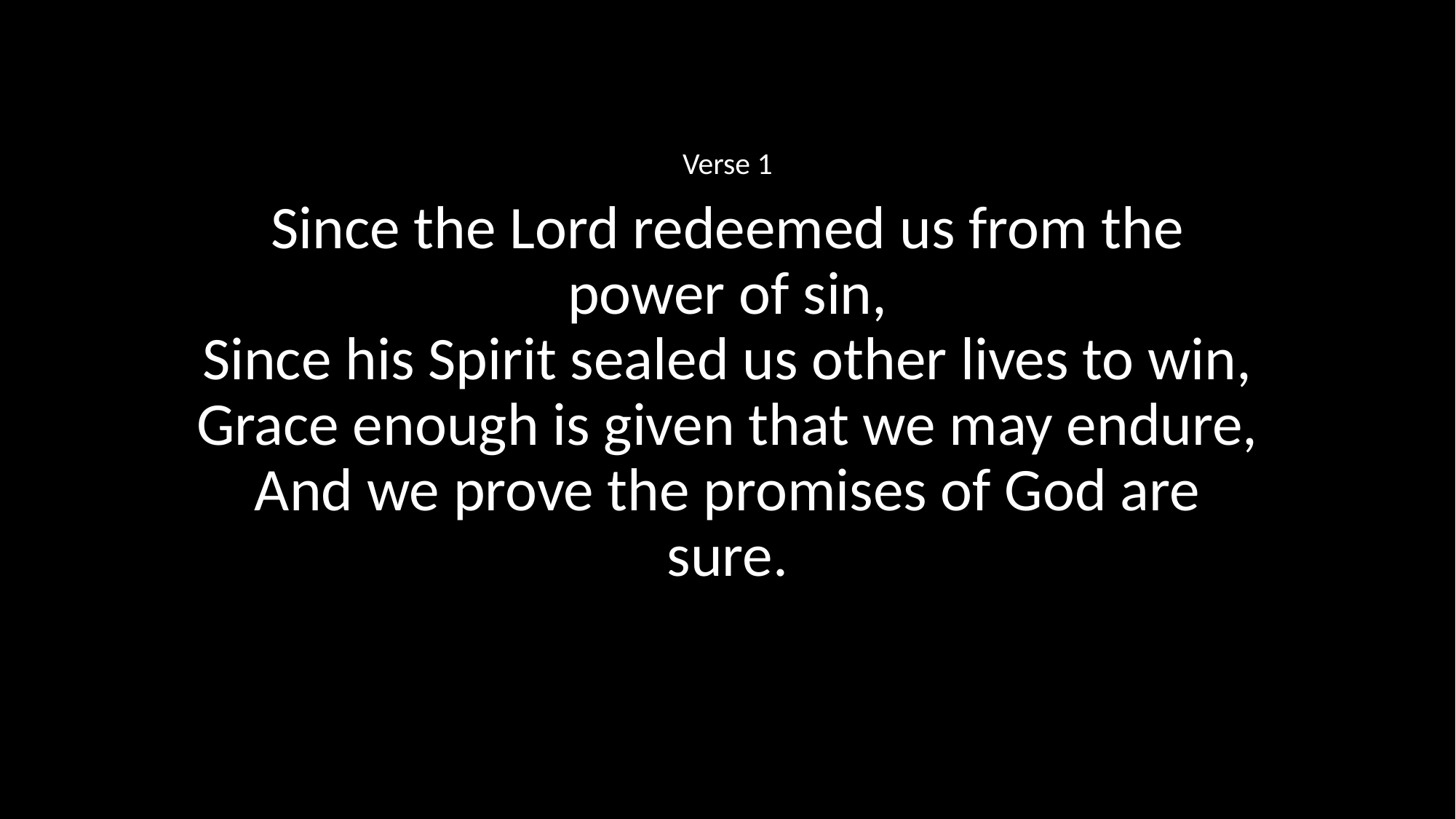

Verse 1
Since the Lord redeemed us from the power of sin,
Since his Spirit sealed us other lives to win,
Grace enough is given that we may endure,
And we prove the promises of God are sure.